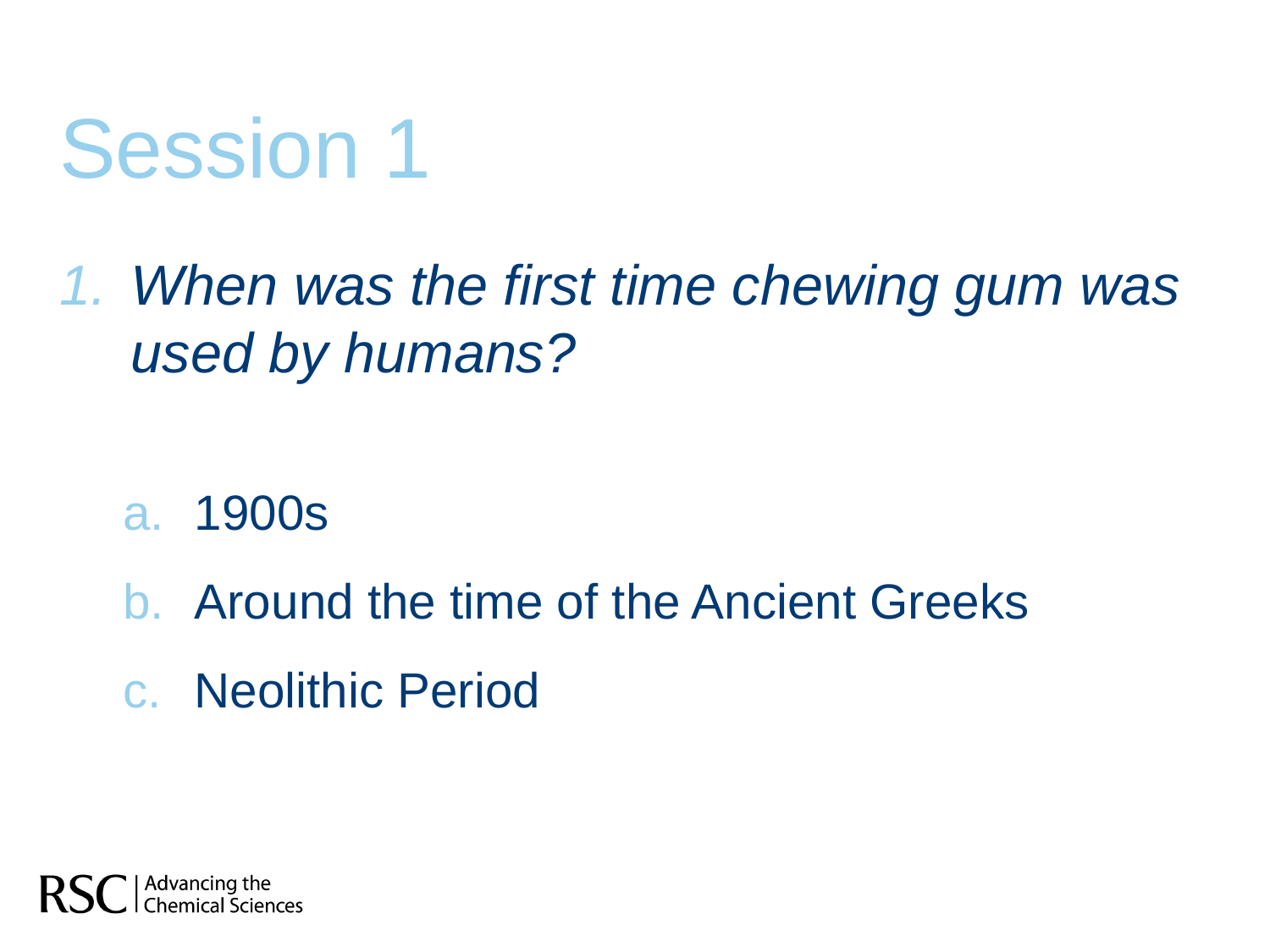

# Session 1
When was the first time chewing gum was used by humans?

1900s
Around the time of the Ancient Greeks
Neolithic Period